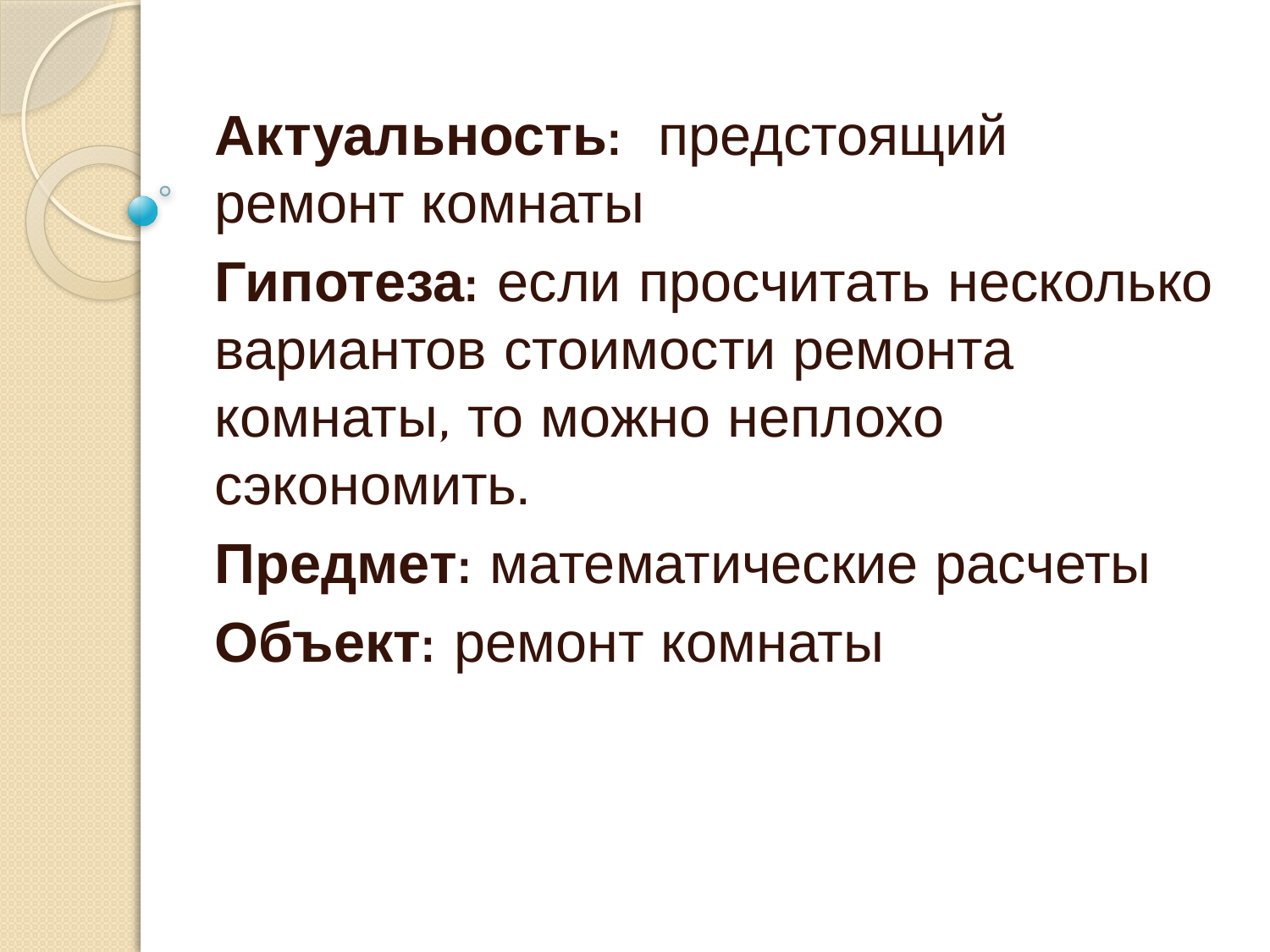

Актуальность:  предстоящий ремонт комнаты
Гипотеза: если просчитать несколько вариантов стоимости ремонта комнаты, то можно неплохо сэкономить.
Предмет: математические расчеты
Объект: ремонт комнаты